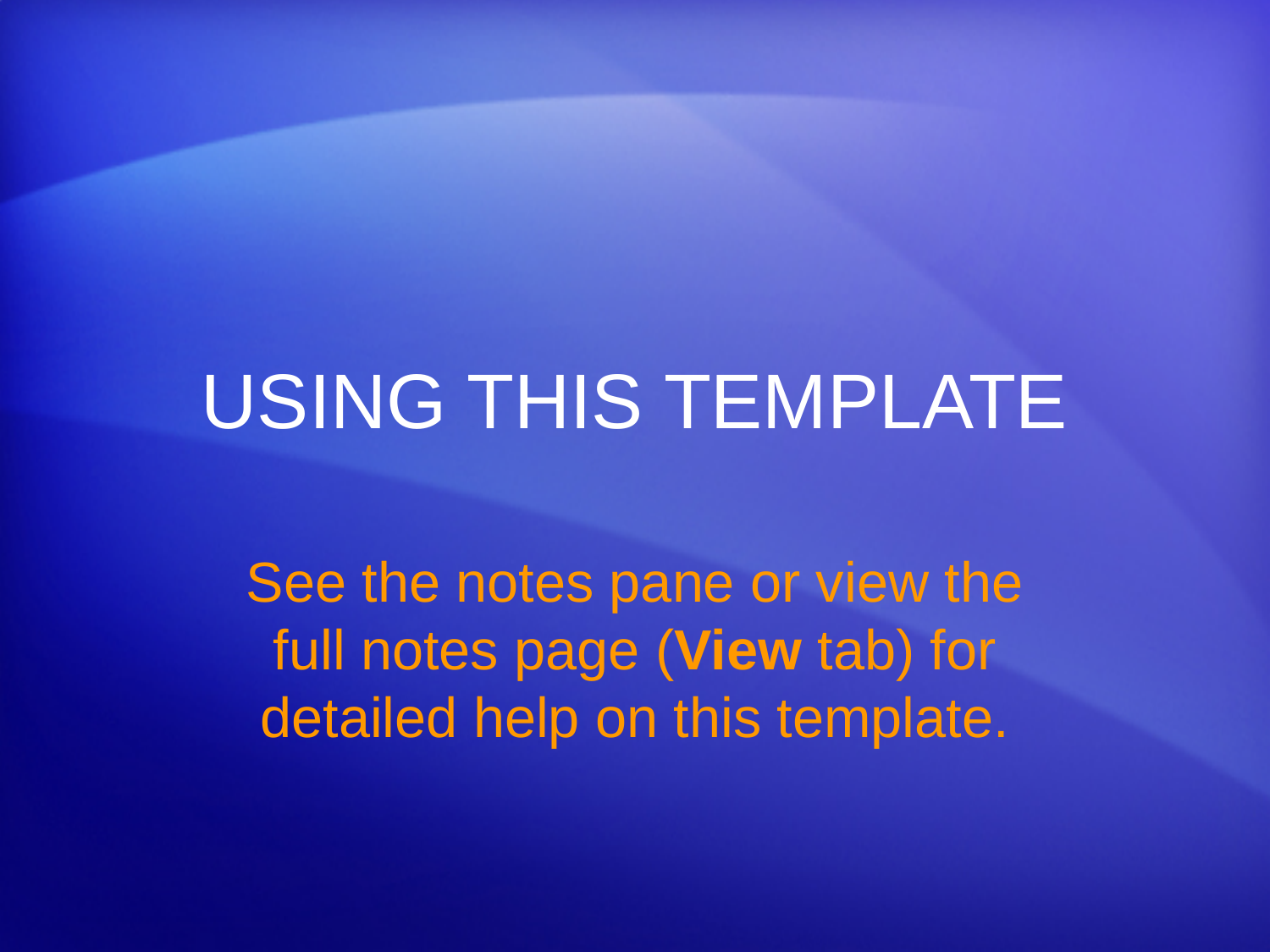

# USING THIS TEMPLATE
See the notes pane or view the full notes page (View tab) for detailed help on this template.